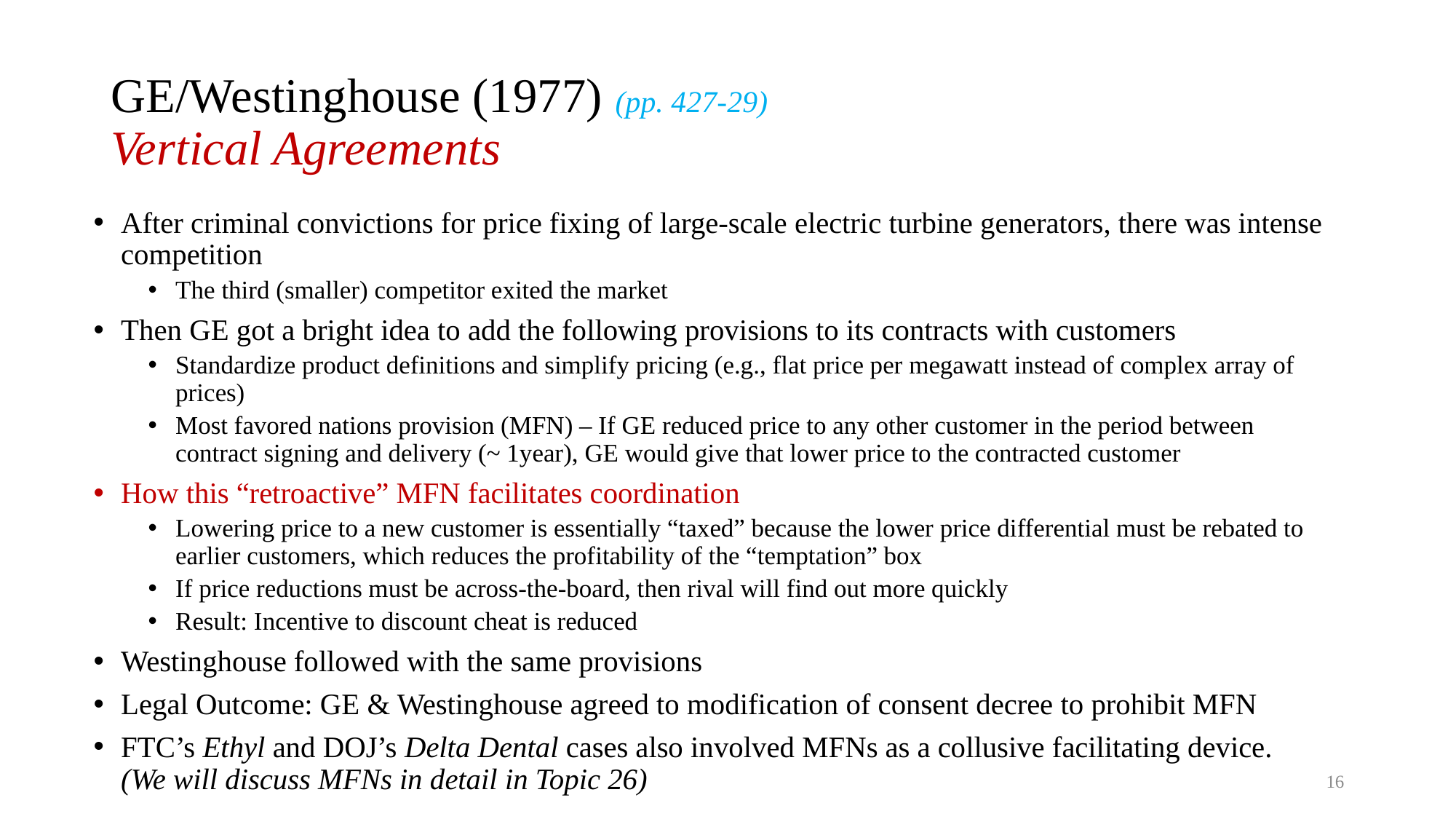

# GE/Westinghouse (1977) (pp. 427-29) Vertical Agreements
After criminal convictions for price fixing of large-scale electric turbine generators, there was intense competition
The third (smaller) competitor exited the market
Then GE got a bright idea to add the following provisions to its contracts with customers
Standardize product definitions and simplify pricing (e.g., flat price per megawatt instead of complex array of prices)
Most favored nations provision (MFN) – If GE reduced price to any other customer in the period between contract signing and delivery (~ 1year), GE would give that lower price to the contracted customer
How this “retroactive” MFN facilitates coordination
Lowering price to a new customer is essentially “taxed” because the lower price differential must be rebated to earlier customers, which reduces the profitability of the “temptation” box
If price reductions must be across-the-board, then rival will find out more quickly
Result: Incentive to discount cheat is reduced
Westinghouse followed with the same provisions
Legal Outcome: GE & Westinghouse agreed to modification of consent decree to prohibit MFN
FTC’s Ethyl and DOJ’s Delta Dental cases also involved MFNs as a collusive facilitating device.  (We will discuss MFNs in detail in Topic 26)

16